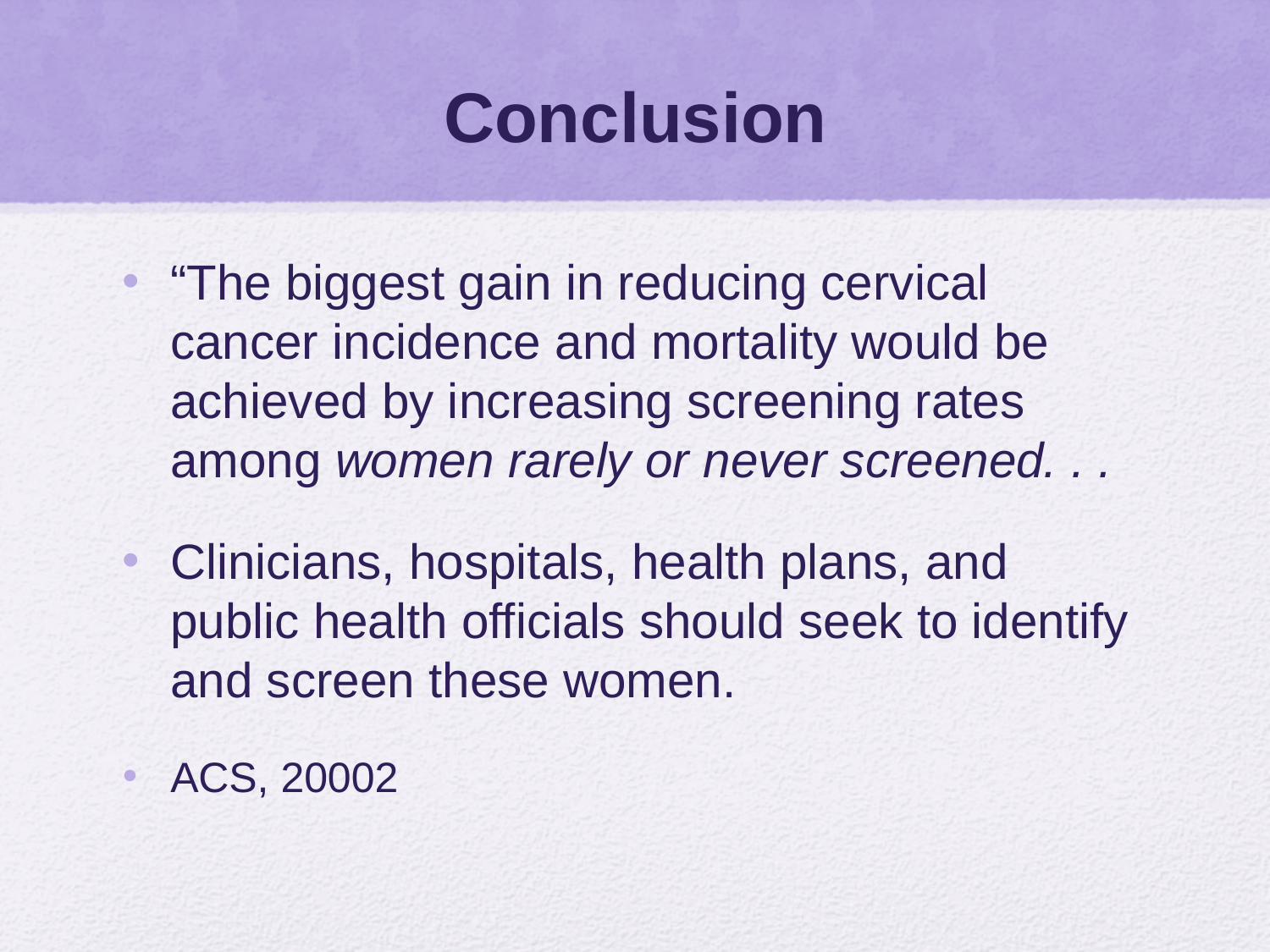

# Conclusion
“The biggest gain in reducing cervical cancer incidence and mortality would be achieved by increasing screening rates among women rarely or never screened. . .
Clinicians, hospitals, health plans, and public health officials should seek to identify and screen these women.
ACS, 20002